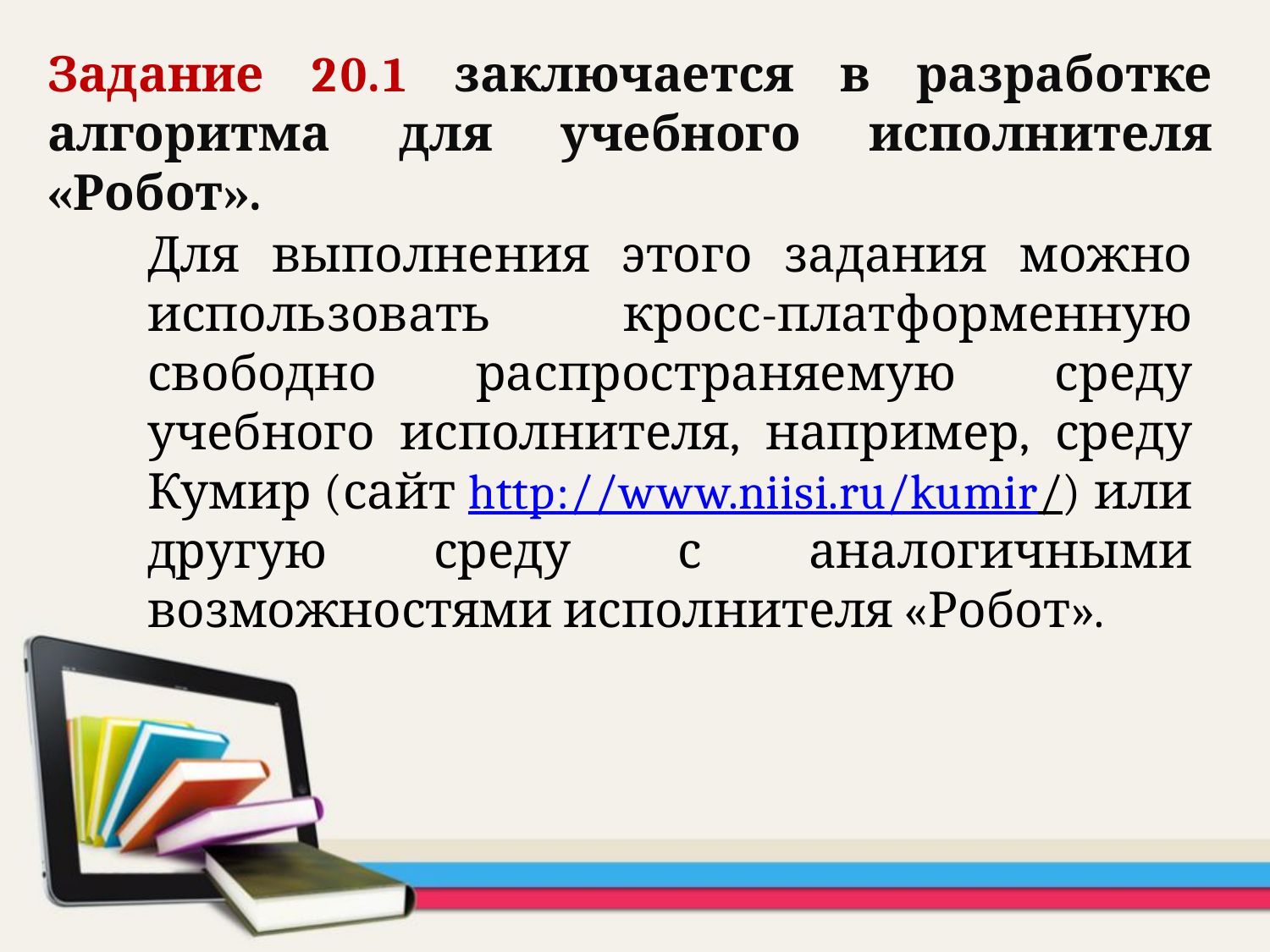

Задание 20.1 заключается в разработке алгоритма для учебного исполнителя «Робот».
Для выполнения этого задания можно использовать кросс-платформенную свободно распространяемую среду учебного исполнителя, например, среду Кумир (сайт http://www.niisi.ru/kumir/) или другую среду с аналогичными возможностями исполнителя «Робот».